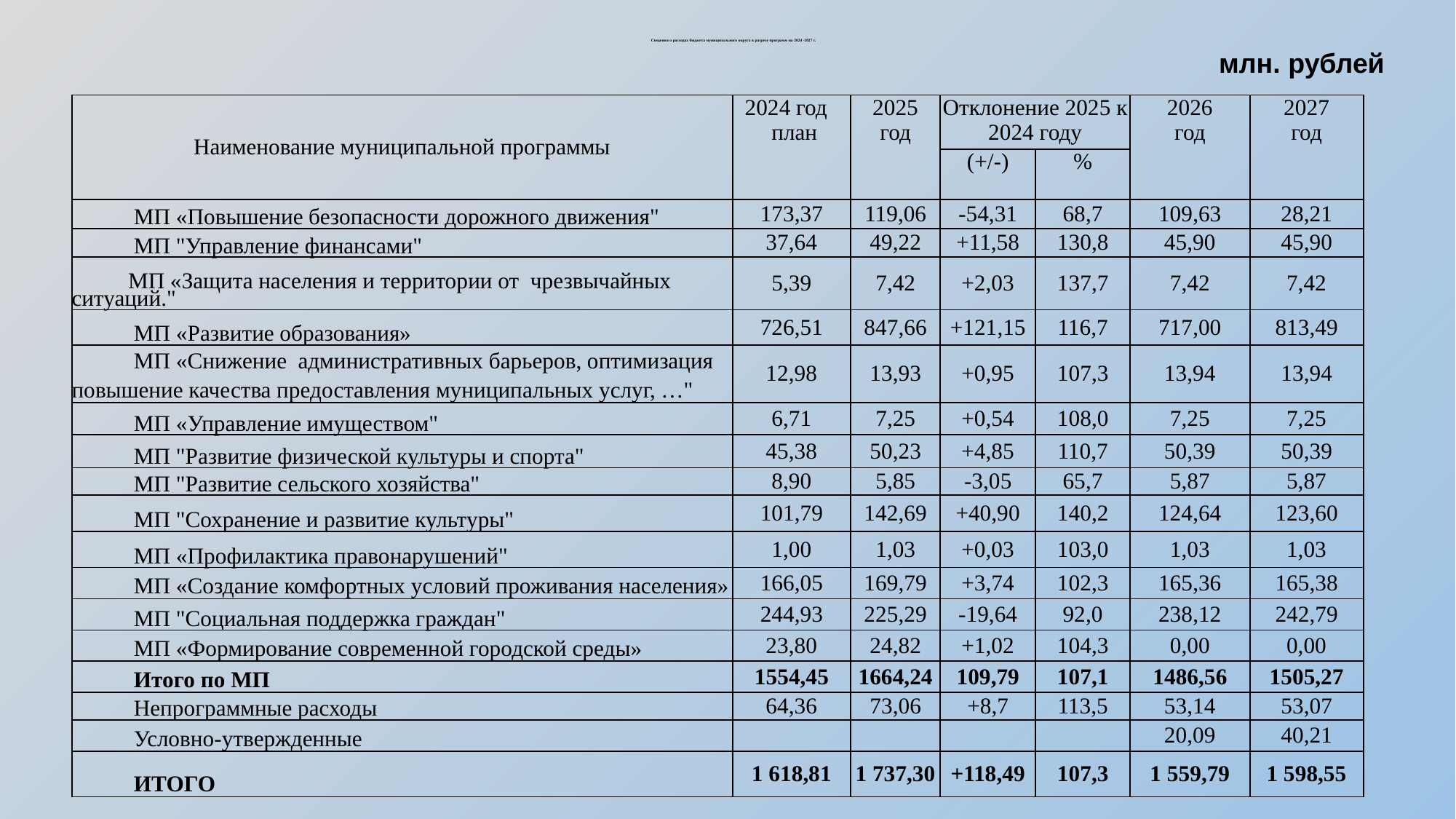

Сведения о расходах бюджета муниципального округа в разрезе программ на 2024 -2027 г.
млн. рублей
| Наименование муниципальной программы | 2024 год план | 2025 год | Отклонение 2025 к 2024 году |  | 2026 год | 2027 год |
| --- | --- | --- | --- | --- | --- | --- |
|  |  |  | (+/-) | % |  |  |
| МП «Повышение безопасности дорожного движения" | 173,37 | 119,06 | -54,31 | 68,7 | 109,63 | 28,21 |
| МП "Управление финансами" | 37,64 | 49,22 | +11,58 | 130,8 | 45,90 | 45,90 |
| МП «Защита населения и территории от чрезвычайных ситуаций." | 5,39 | 7,42 | +2,03 | 137,7 | 7,42 | 7,42 |
| МП «Развитие образования» | 726,51 | 847,66 | +121,15 | 116,7 | 717,00 | 813,49 |
| МП «Снижение административных барьеров, оптимизация повышение качества предоставления муниципальных услуг, …" | 12,98 | 13,93 | +0,95 | 107,3 | 13,94 | 13,94 |
| МП «Управление имуществом" | 6,71 | 7,25 | +0,54 | 108,0 | 7,25 | 7,25 |
| МП "Развитие физической культуры и спорта" | 45,38 | 50,23 | +4,85 | 110,7 | 50,39 | 50,39 |
| МП "Развитие сельского хозяйства" | 8,90 | 5,85 | -3,05 | 65,7 | 5,87 | 5,87 |
| МП "Сохранение и развитие культуры" | 101,79 | 142,69 | +40,90 | 140,2 | 124,64 | 123,60 |
| МП «Профилактика правонарушений" | 1,00 | 1,03 | +0,03 | 103,0 | 1,03 | 1,03 |
| МП «Создание комфортных условий проживания населения» | 166,05 | 169,79 | +3,74 | 102,3 | 165,36 | 165,38 |
| МП "Социальная поддержка граждан" | 244,93 | 225,29 | -19,64 | 92,0 | 238,12 | 242,79 |
| МП «Формирование современной городской среды» | 23,80 | 24,82 | +1,02 | 104,3 | 0,00 | 0,00 |
| Итого по МП | 1554,45 | 1664,24 | 109,79 | 107,1 | 1486,56 | 1505,27 |
| Непрограммные расходы | 64,36 | 73,06 | +8,7 | 113,5 | 53,14 | 53,07 |
| Условно-утвержденные |  |  |  |  | 20,09 | 40,21 |
| ИТОГО | 1 618,81 | 1 737,30 | +118,49 | 107,3 | 1 559,79 | 1 598,55 |